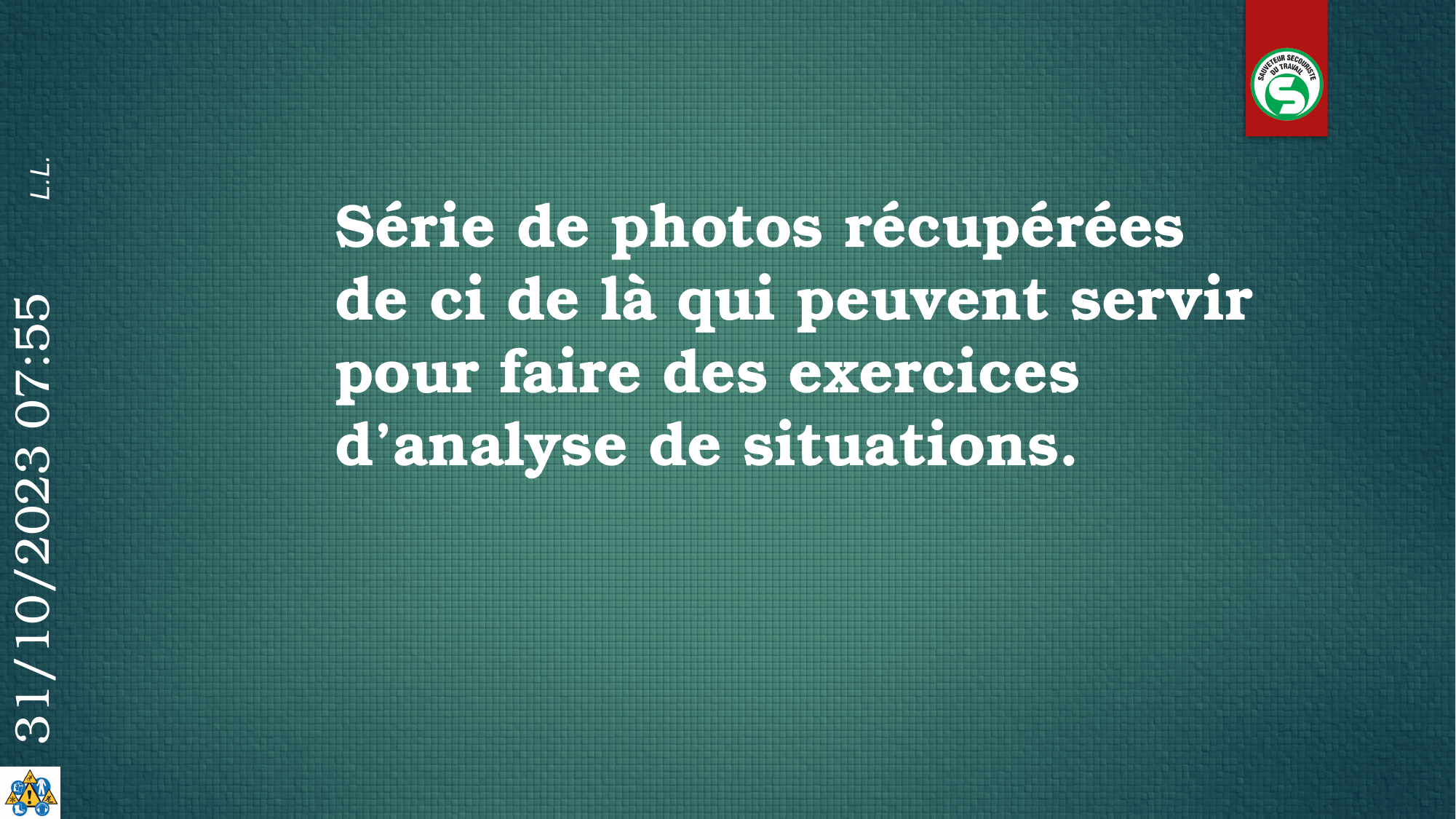

Série de photos récupérées de ci de là qui peuvent servir pour faire des exercices d’analyse de situations.